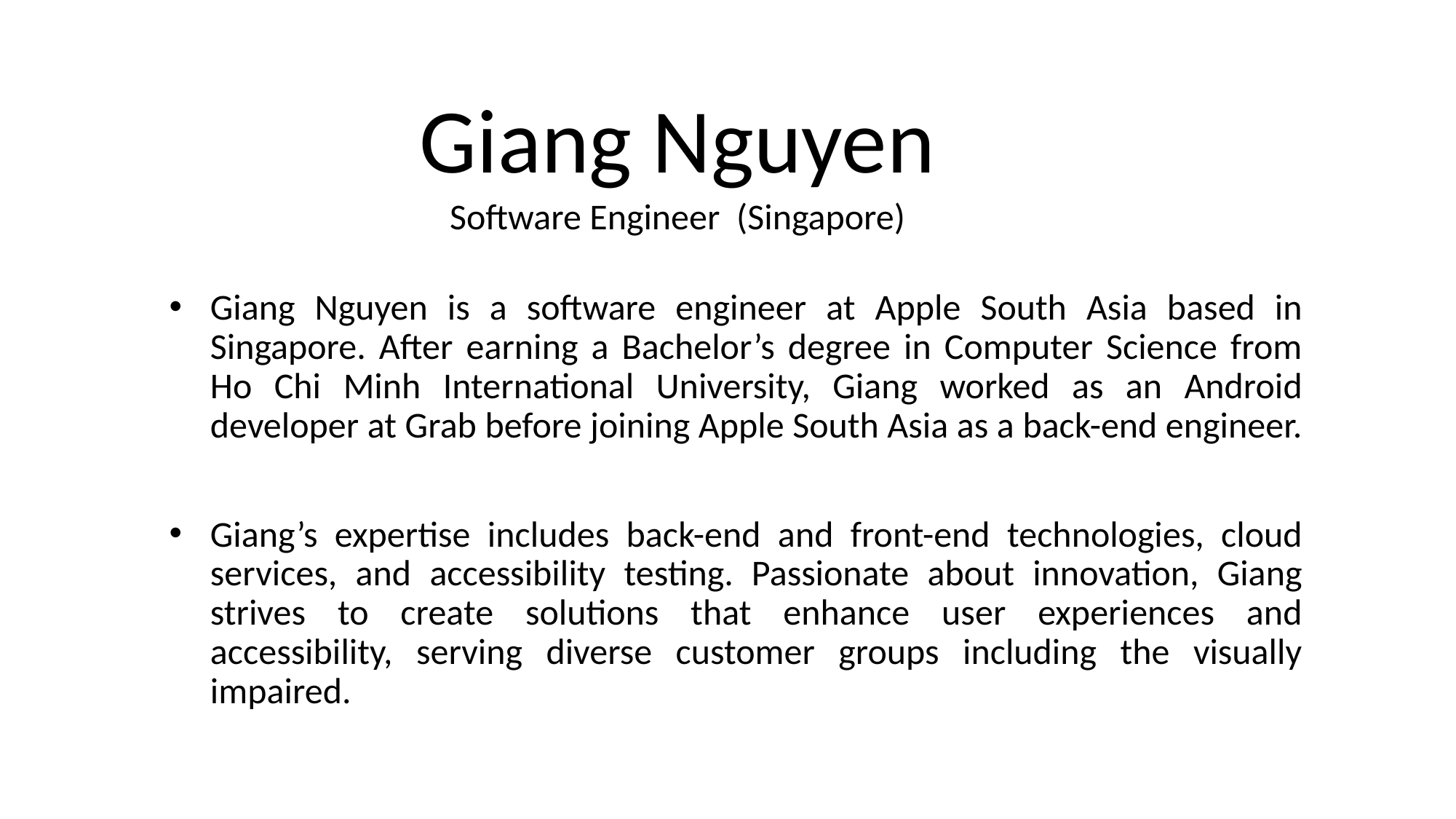

# Giang Nguyen
Software Engineer  (Singapore)
Giang Nguyen is a software engineer at Apple South Asia based in Singapore. After earning a Bachelor’s degree in Computer Science from Ho Chi Minh International University, Giang worked as an Android developer at Grab before joining Apple South Asia as a back-end engineer.

Giang’s expertise includes back-end and front-end technologies, cloud services, and accessibility testing. Passionate about innovation, Giang strives to create solutions that enhance user experiences and accessibility, serving diverse customer groups including the visually impaired.